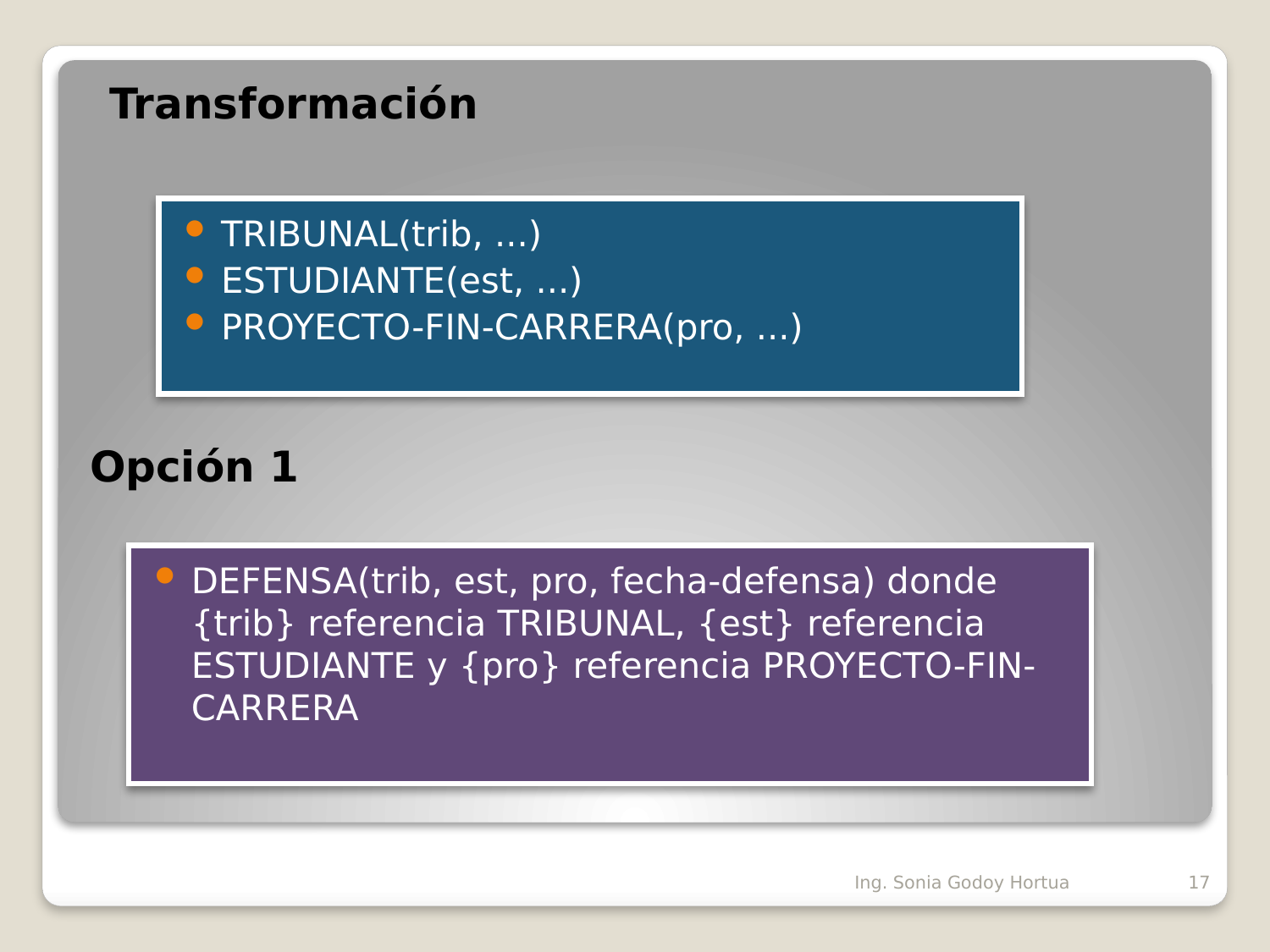

Transformación
TRIBUNAL(trib, ...)
ESTUDIANTE(est, ...)
PROYECTO-FIN-CARRERA(pro, ...)
Opción 1
DEFENSA(trib, est, pro, fecha-defensa) donde {trib} referencia TRIBUNAL, {est} referencia ESTUDIANTE y {pro} referencia PROYECTO-FIN-CARRERA
Ing. Sonia Godoy Hortua
17